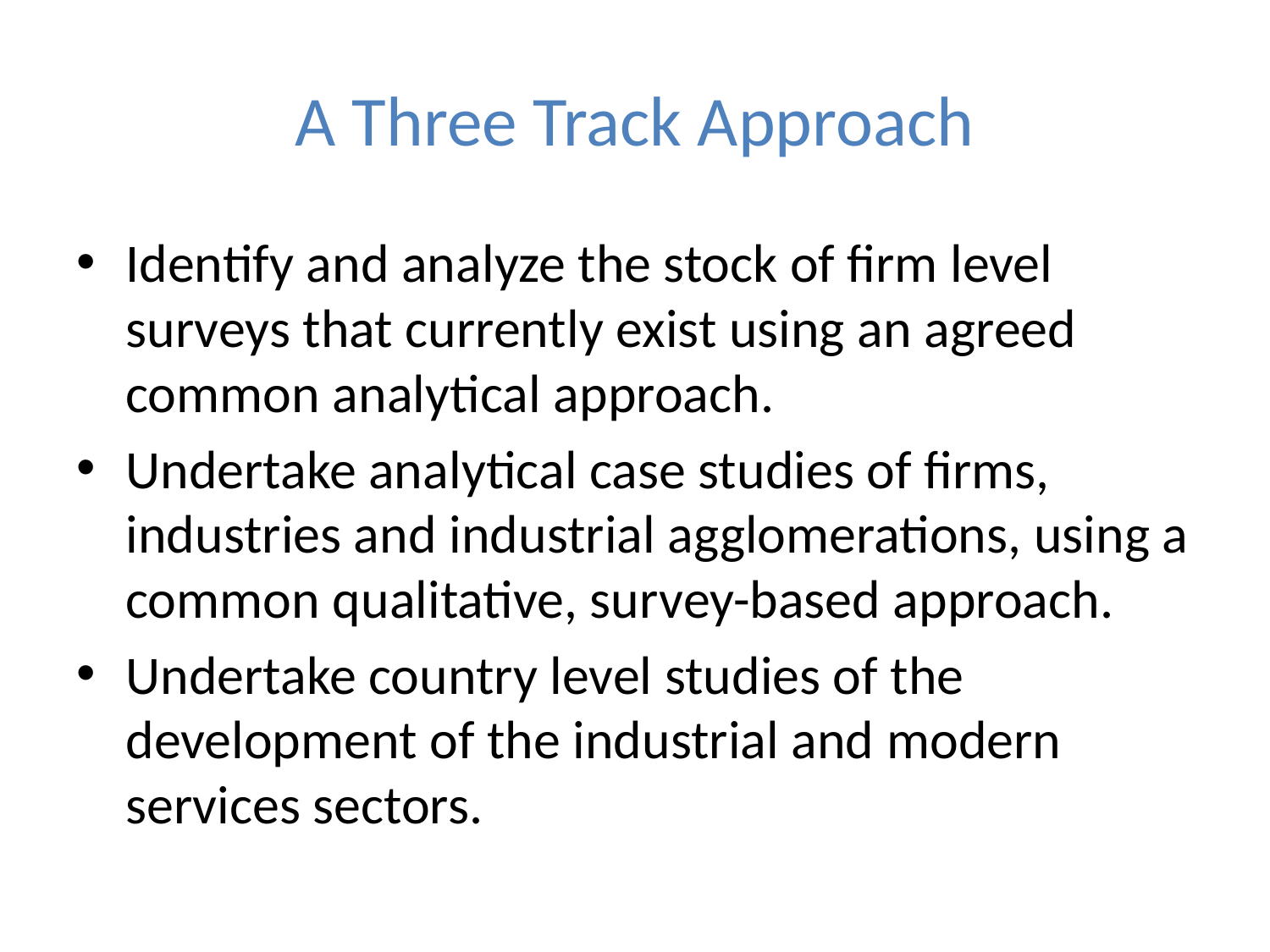

# A Three Track Approach
Identify and analyze the stock of firm level surveys that currently exist using an agreed common analytical approach.
Undertake analytical case studies of firms, industries and industrial agglomerations, using a common qualitative, survey-based approach.
Undertake country level studies of the development of the industrial and modern services sectors.